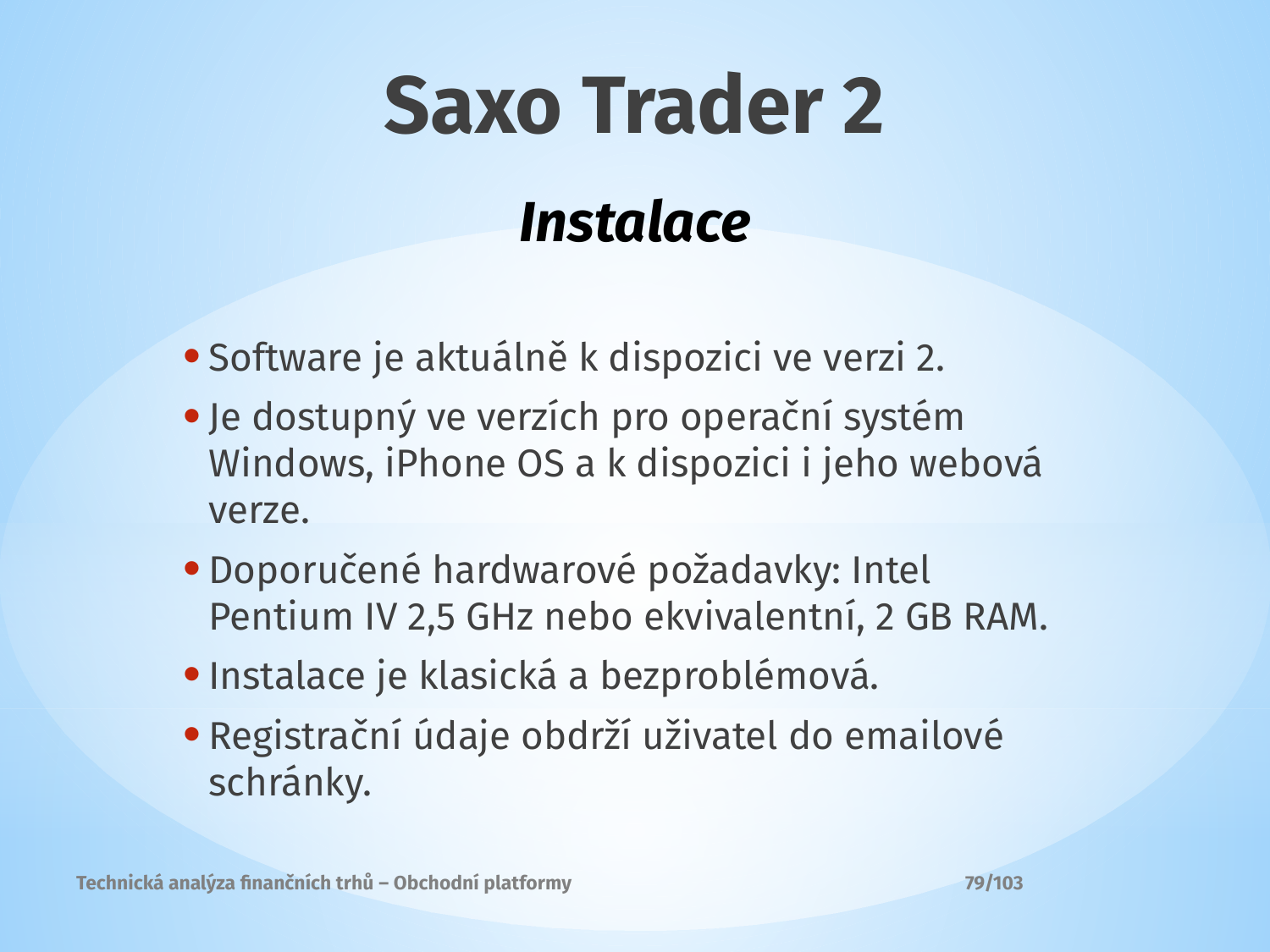

Saxo Trader 2
Instalace
Software je aktuálně k dispozici ve verzi 2.
Je dostupný ve verzích pro operační systém Windows, iPhone OS a k dispozici i jeho webová verze.
Doporučené hardwarové požadavky: Intel
Pentium IV 2,5 GHz nebo ekvivalentní, 2 GB RAM.
Instalace je klasická a bezproblémová.
Registrační údaje obdrží uživatel do emailové schránky.

Technická analýza finančních trhů – Obchodní platformy				79/103